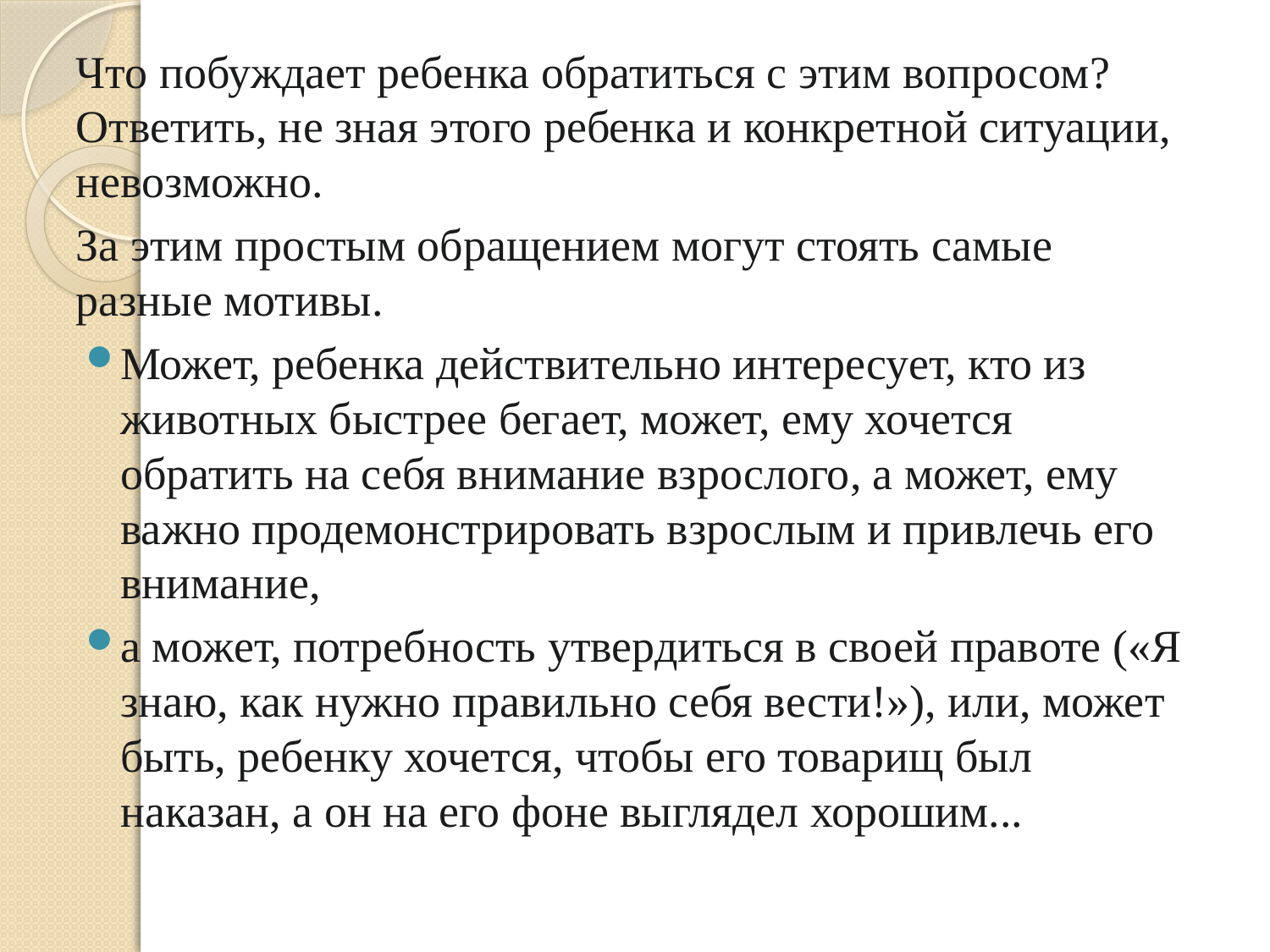

Что побуждает ребенка обратиться с этим вопросом? Ответить, не зная этого ребенка и конкретной ситуации, невозможно.
За этим простым обращением могут стоять самые разные мотивы.
Может, ребенка действительно интересует, кто из животных быстрее бегает, может, ему хочется обратить на себя внимание взрослого, а может, ему важно продемонстрировать взрослым и привлечь его внимание,
а может, потребность утвердиться в своей правоте («Я знаю, как нужно правильно себя вести!»), или, может быть, ребенку хочется, чтобы его товарищ был наказан, а он на его фоне выглядел хорошим...